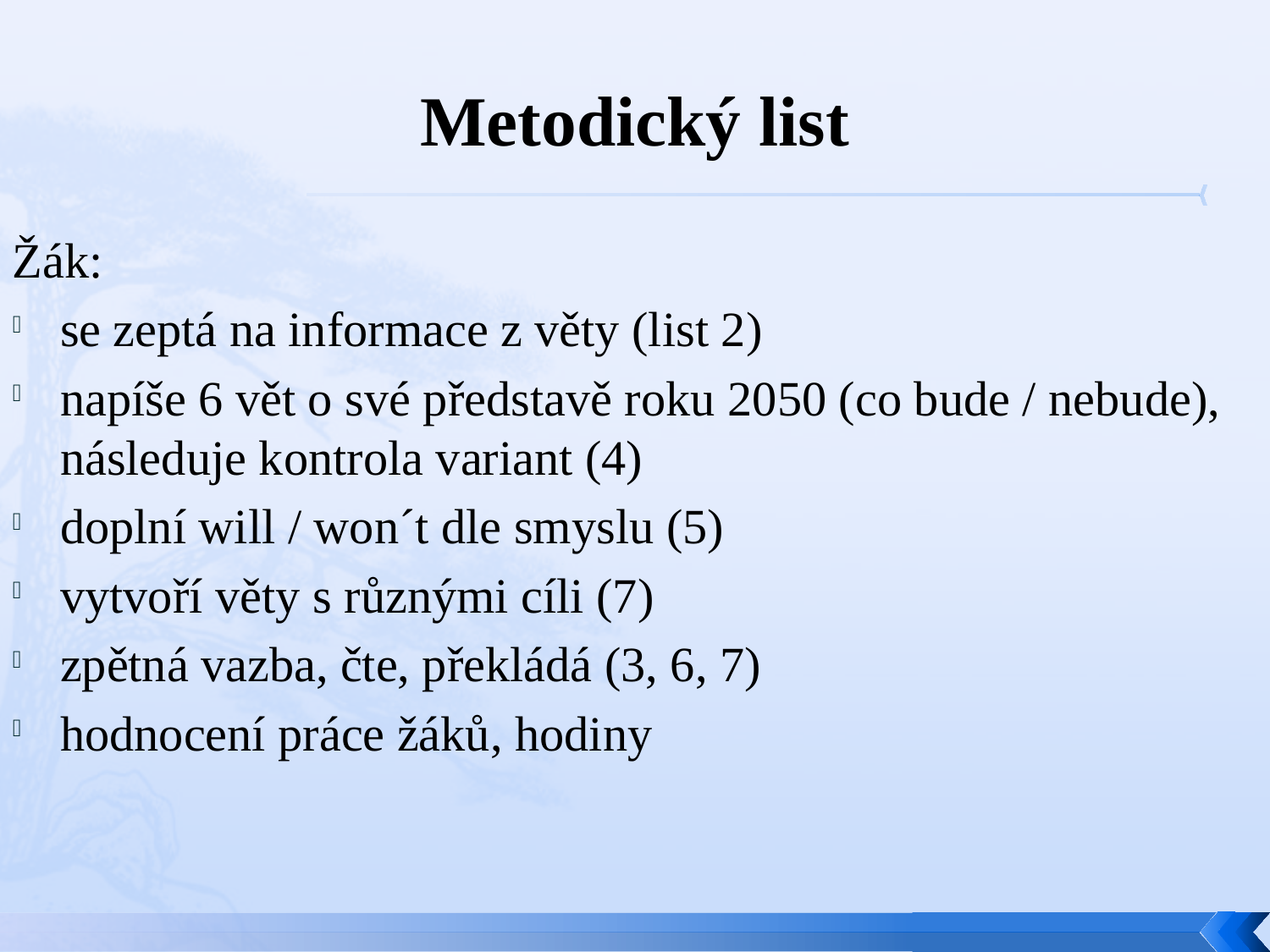

# Metodický list
Žák:
se zeptá na informace z věty (list 2)
napíše 6 vět o své představě roku 2050 (co bude / nebude), následuje kontrola variant (4)
doplní will / won´t dle smyslu (5)
vytvoří věty s různými cíli (7)
zpětná vazba, čte, překládá (3, 6, 7)
hodnocení práce žáků, hodiny